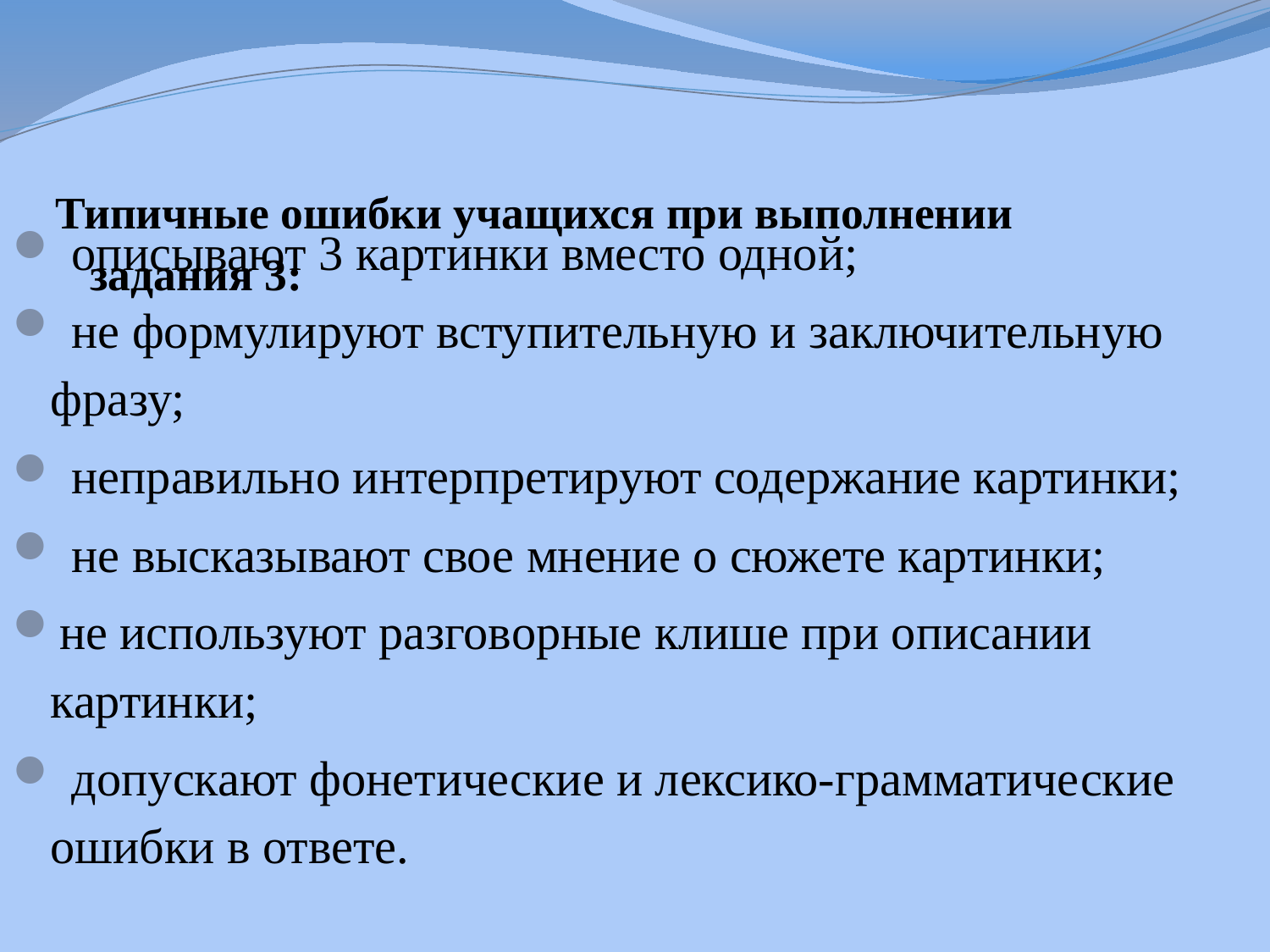

# Типичные ошибки учащихся при выполнении задания 3:
 описывают 3 картинки вместо одной;
 не формулируют вступительную и заключительную фразу;
 неправильно интерпретируют содержание картинки;
 не высказывают свое мнение о сюжете картинки;
не используют разговорные клише при описании картинки;
 допускают фонетические и лексико-грамматические ошибки в ответе.